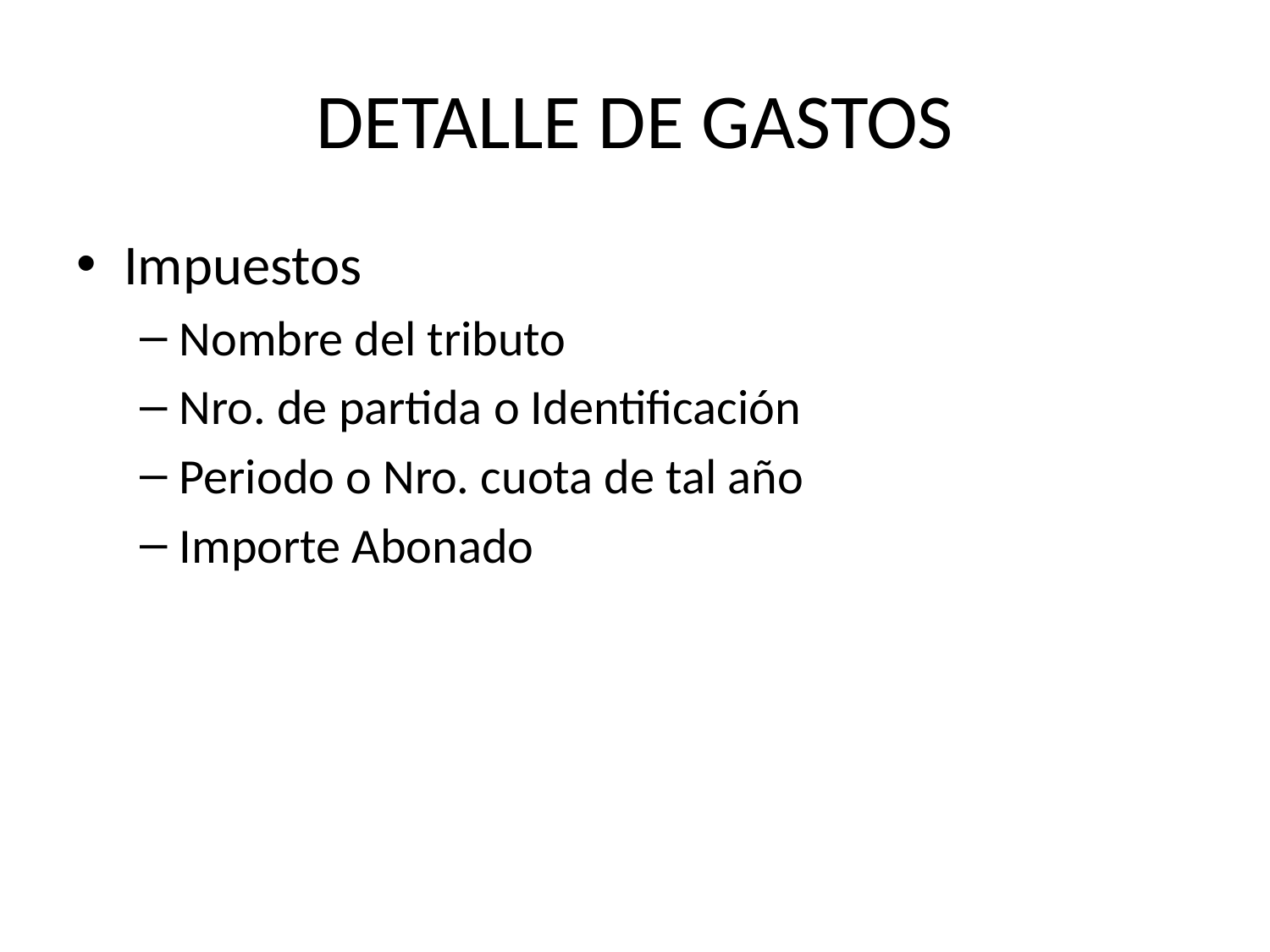

# DETALLE DE GASTOS
Impuestos
Nombre del tributo
Nro. de partida o Identificación
Periodo o Nro. cuota de tal año
Importe Abonado